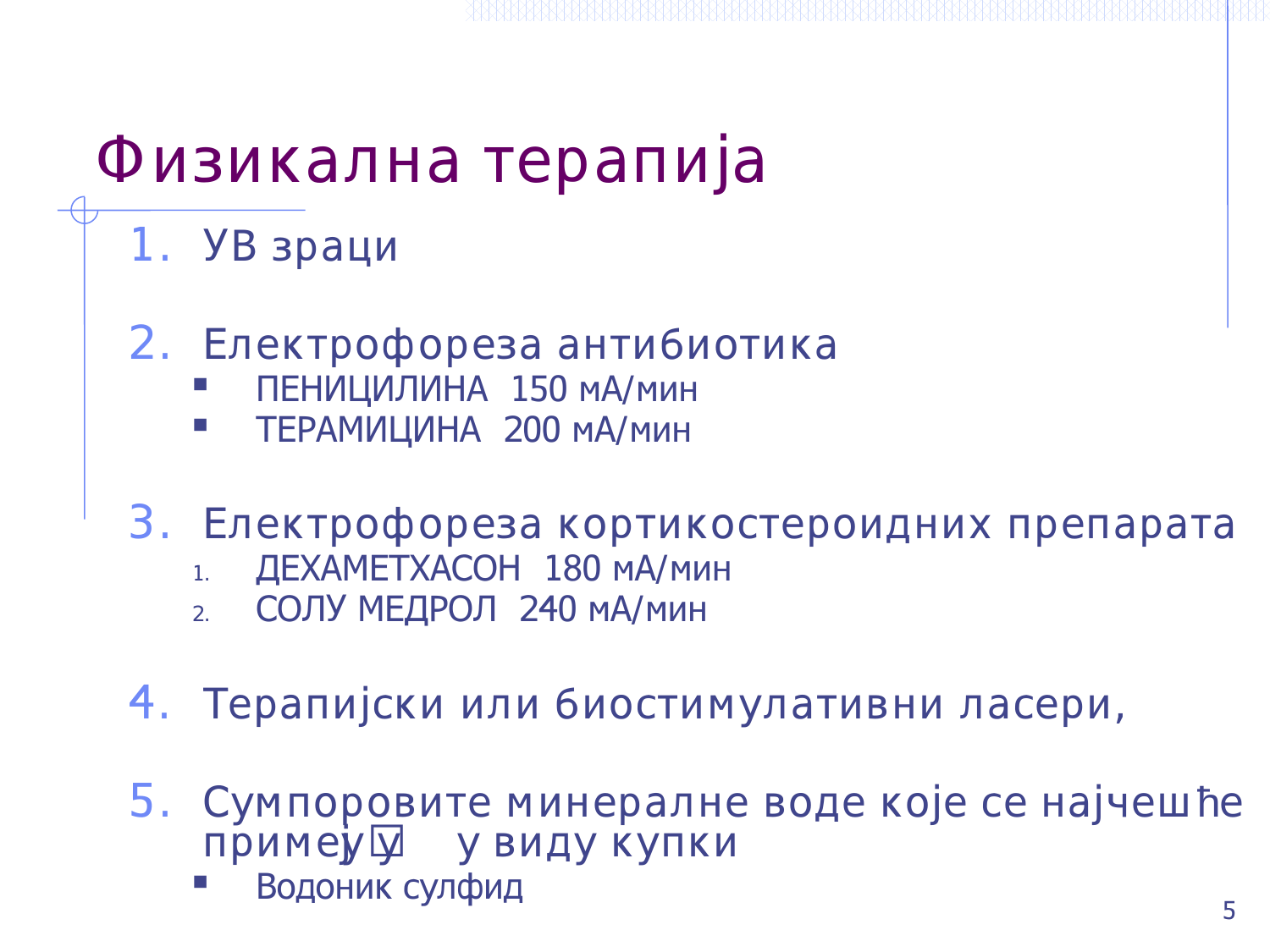

# Физикална терапија
УВ зраци

Електрофореза антибиотика
ПЕНИЦИЛИНА  150 мА/мин
ТЕРАМИЦИНА  200 мА/мин

Електрофореза кортикостероидних препарата
ДЕXАМЕТХАСОН  180 мА/мин
СОЛУ МЕДРОЛ  240 мА/мин

Терапијски или биостимулативни ласери,

Сумпоровите минералне воде које се најчешће примењују у виду купки
Водоник сулфид

5